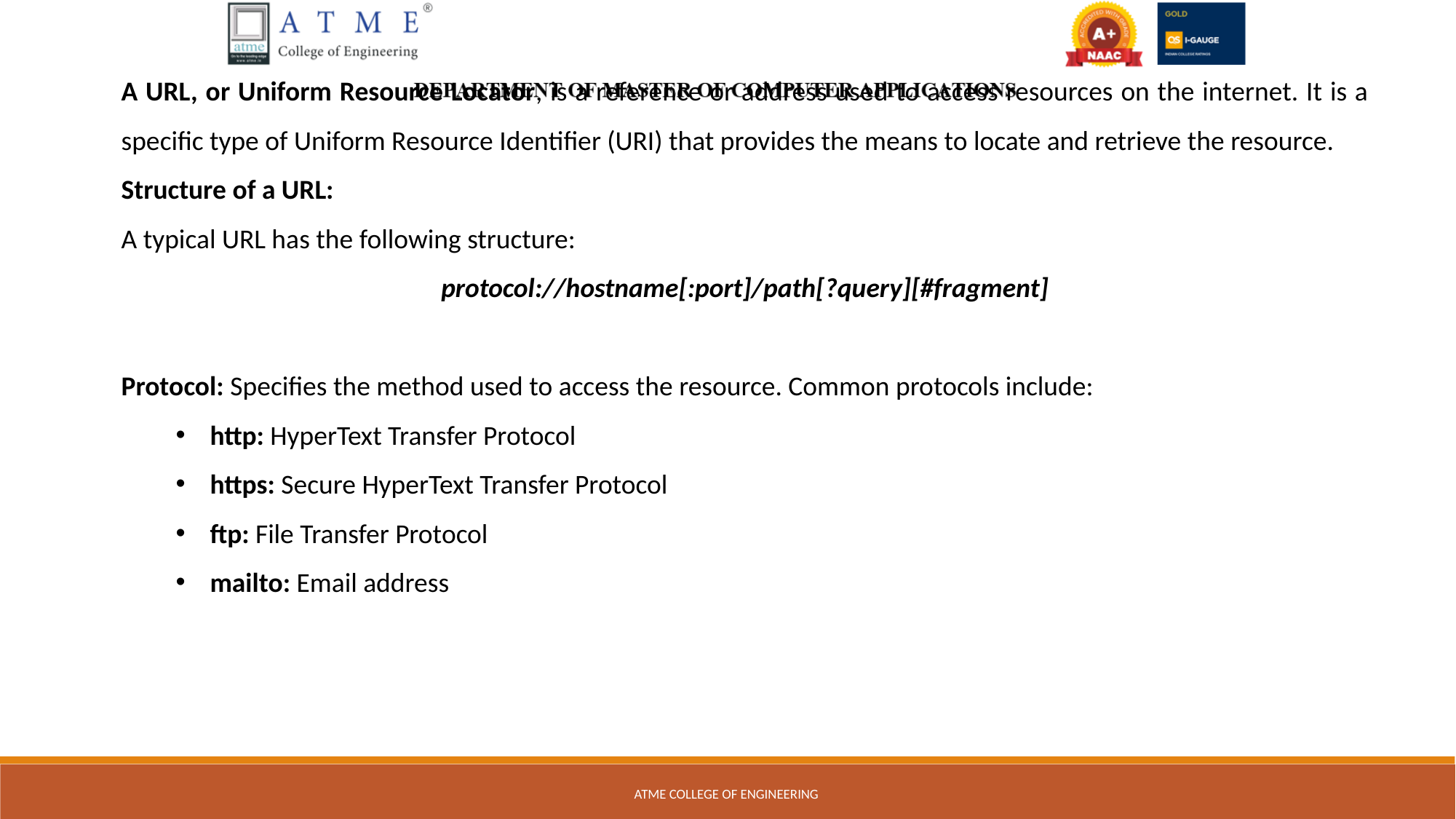

A URL, or Uniform Resource Locator, is a reference or address used to access resources on the internet. It is a specific type of Uniform Resource Identifier (URI) that provides the means to locate and retrieve the resource.
Structure of a URL:
A typical URL has the following structure:
protocol://hostname[:port]/path[?query][#fragment]

Protocol: Specifies the method used to access the resource. Common protocols include:
http: HyperText Transfer Protocol
https: Secure HyperText Transfer Protocol
ftp: File Transfer Protocol
mailto: Email address

ATME COLLEGE OF ENGINEERING